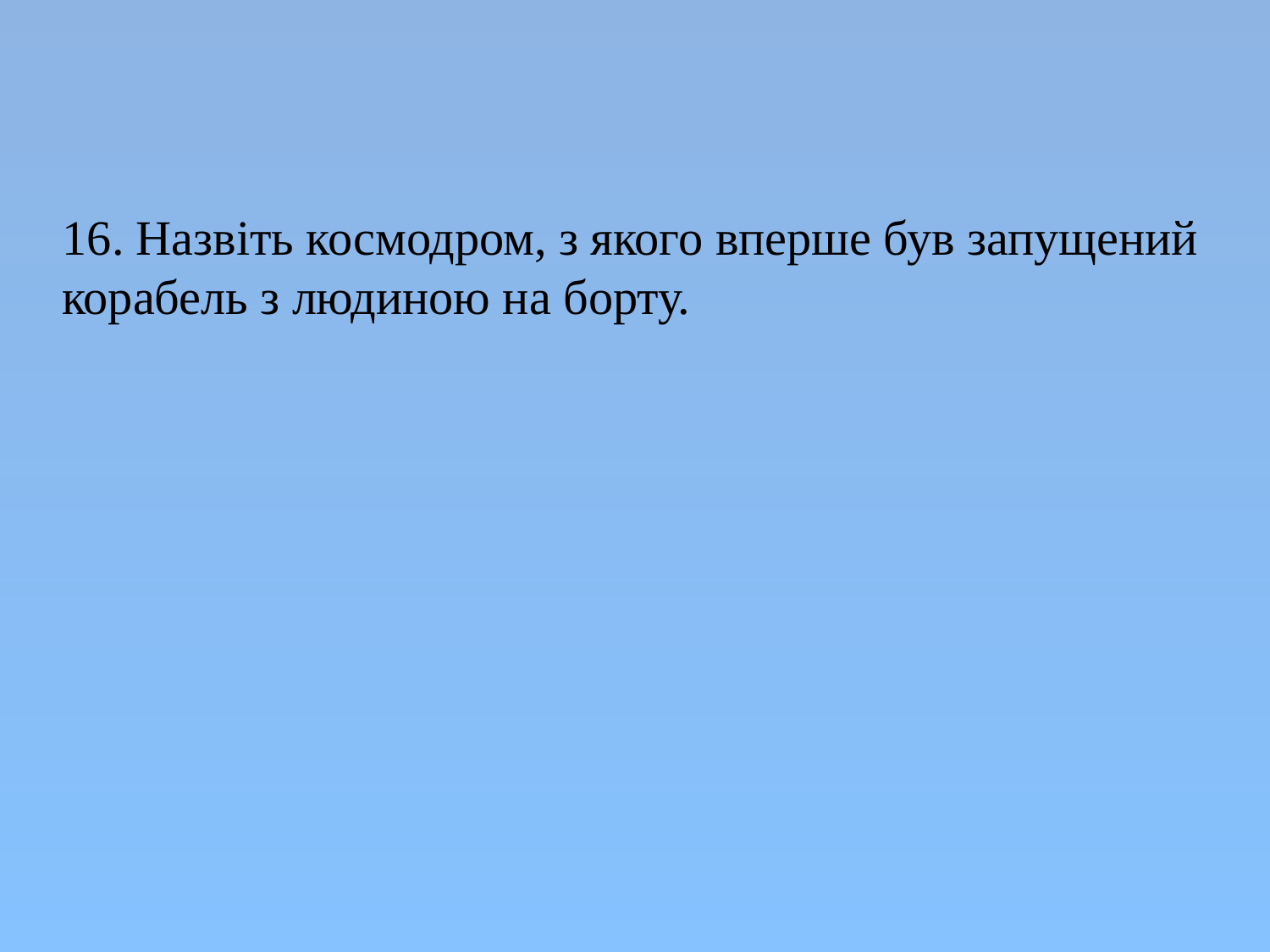

16. Назвіть космодром, з якого вперше був запущений корабель з людиною на борту.